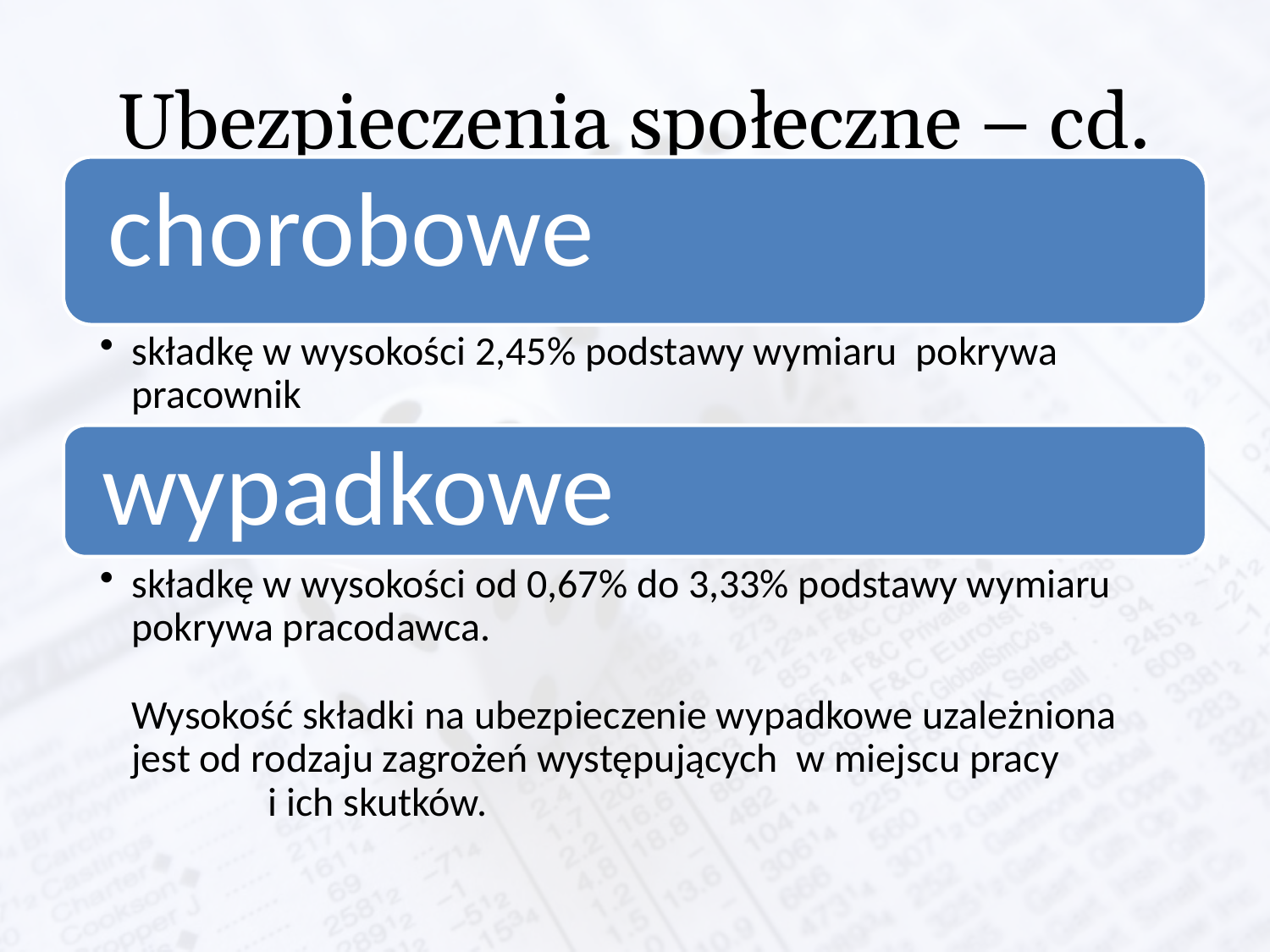

# Ubezpieczenia społeczne – cd.

 chorobowe

składkę w wysokości 2,45% podstawy wymiaru  pokrywa pracownik
wypadkowe
składkę w wysokości od 0,67% do 3,33% podstawy wymiaru pokrywa pracodawca.
Wysokość składki na ubezpieczenie wypadkowe uzależniona jest od rodzaju zagrożeń występujących  w miejscu pracy                            i ich skutków.